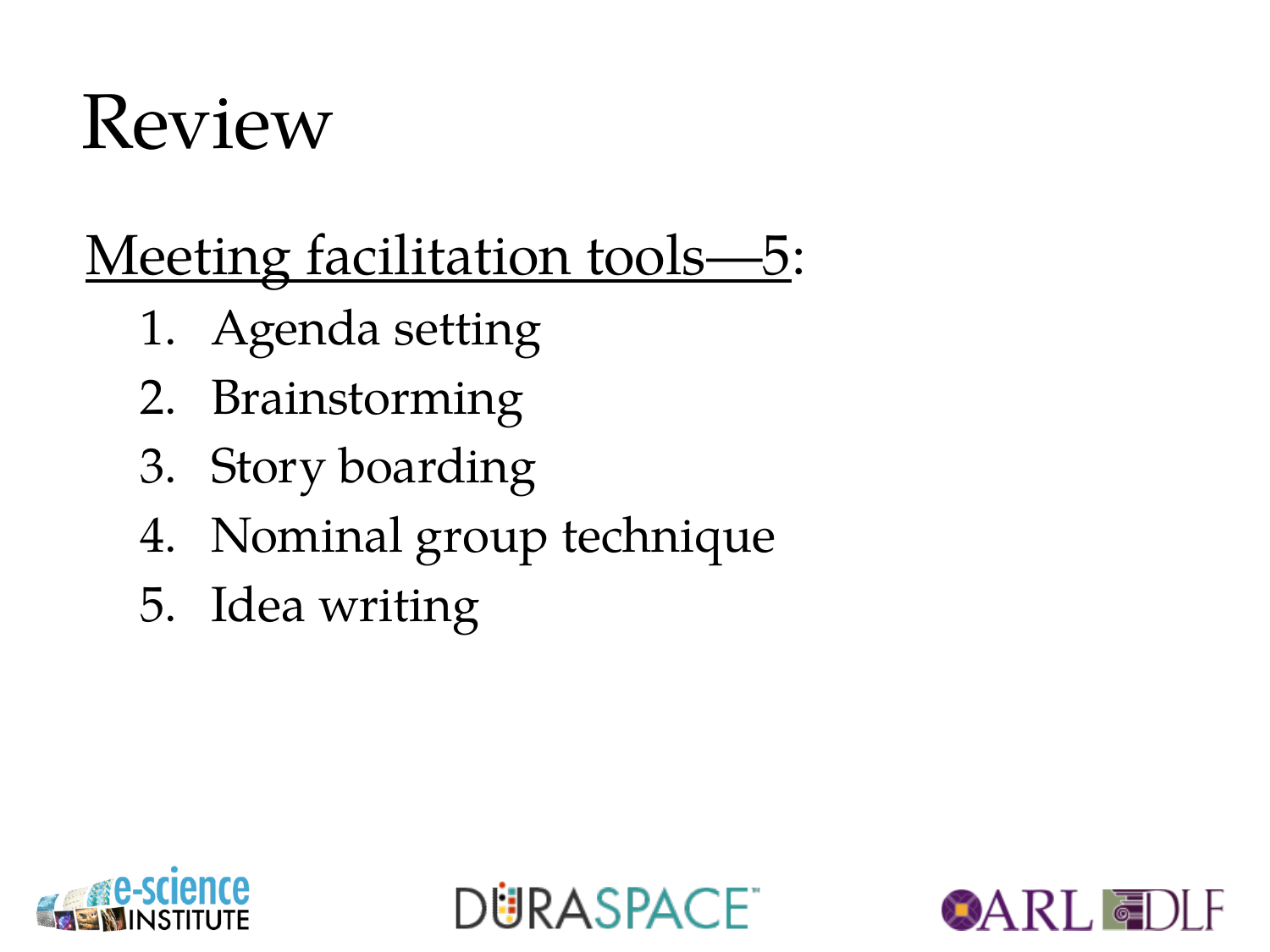

# Review
Meeting facilitation tools—5:
Agenda setting
Brainstorming
Story boarding
Nominal group technique
Idea writing